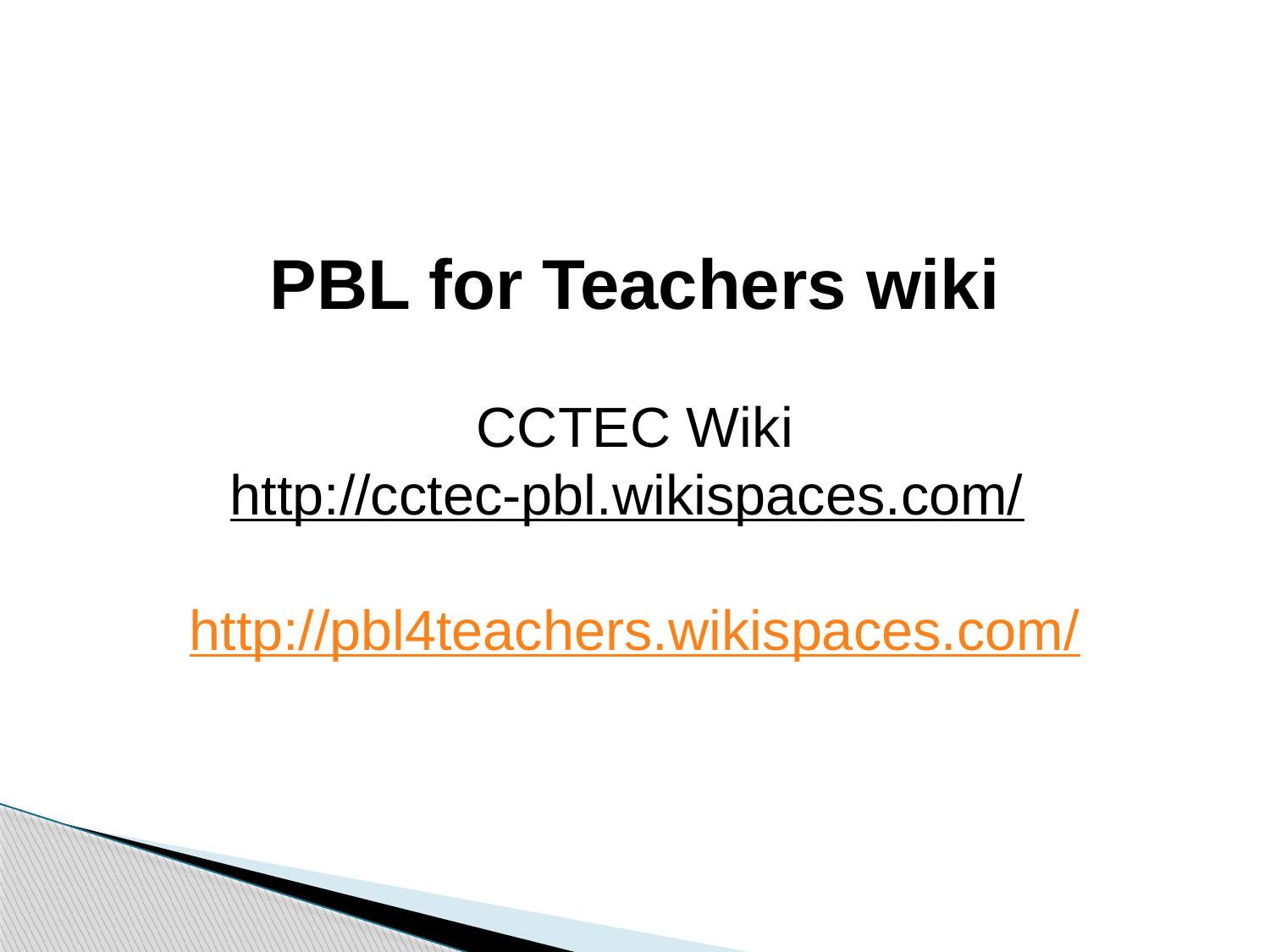

PBL for Teachers wiki

CCTEC Wiki
http://cctec-pbl.wikispaces.com/

http://pbl4teachers.wikispaces.com/